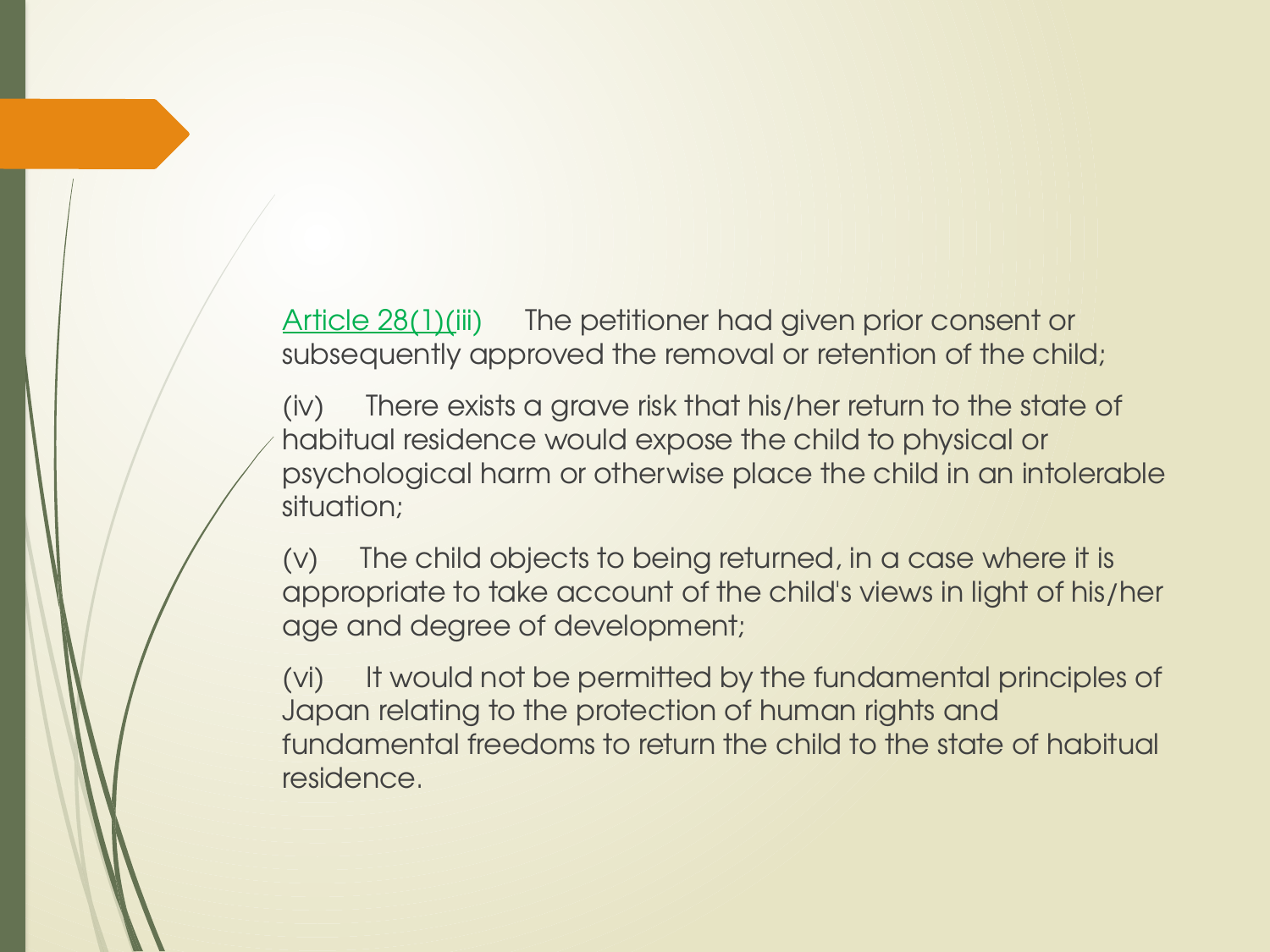

#
Article 28(1)(iii)　The petitioner had given prior consent or subsequently approved the removal or retention of the child;
(iv)　There exists a grave risk that his/her return to the state of habitual residence would expose the child to physical or psychological harm or otherwise place the child in an intolerable situation;
(v)　The child objects to being returned, in a case where it is appropriate to take account of the child's views in light of his/her age and degree of development;
(vi)　It would not be permitted by the fundamental principles of Japan relating to the protection of human rights and fundamental freedoms to return the child to the state of habitual residence.